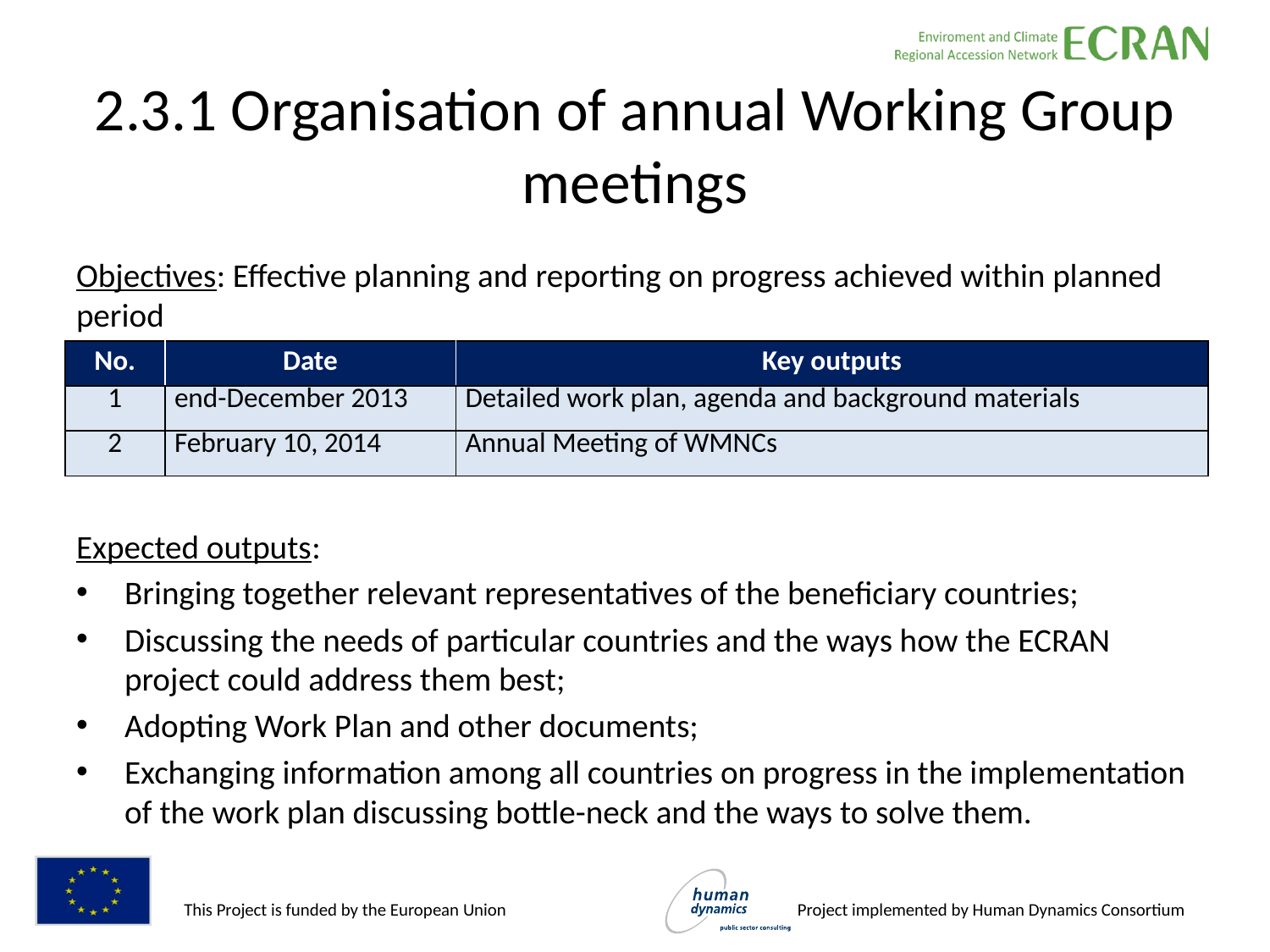

# 2.3.1 Organisation of annual Working Group meetings
Objectives: Effective planning and reporting on progress achieved within planned period

Expected outputs:
Bringing together relevant representatives of the beneficiary countries;
Discussing the needs of particular countries and the ways how the ECRAN project could address them best;
Adopting Work Plan and other documents;
Exchanging information among all countries on progress in the implementation of the work plan discussing bottle-neck and the ways to solve them.

| No. | Date | Key outputs |
| --- | --- | --- |
| 1 | end-December 2013 | Detailed work plan, agenda and background materials |
| 2 | February 10, 2014 | Annual Meeting of WMNCs |